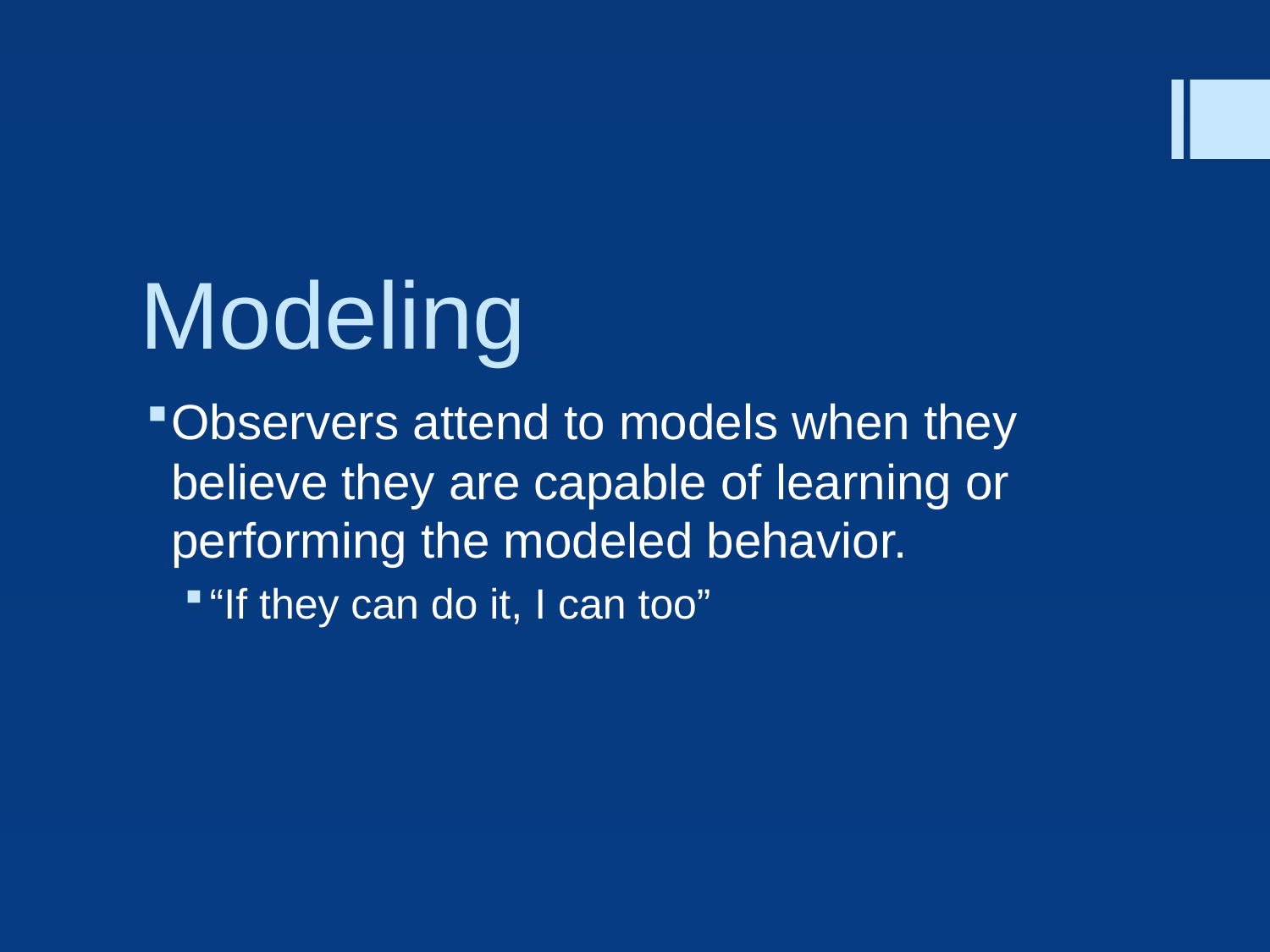

# Modeling
Observers attend to models when they believe they are capable of learning or performing the modeled behavior.
“If they can do it, I can too”